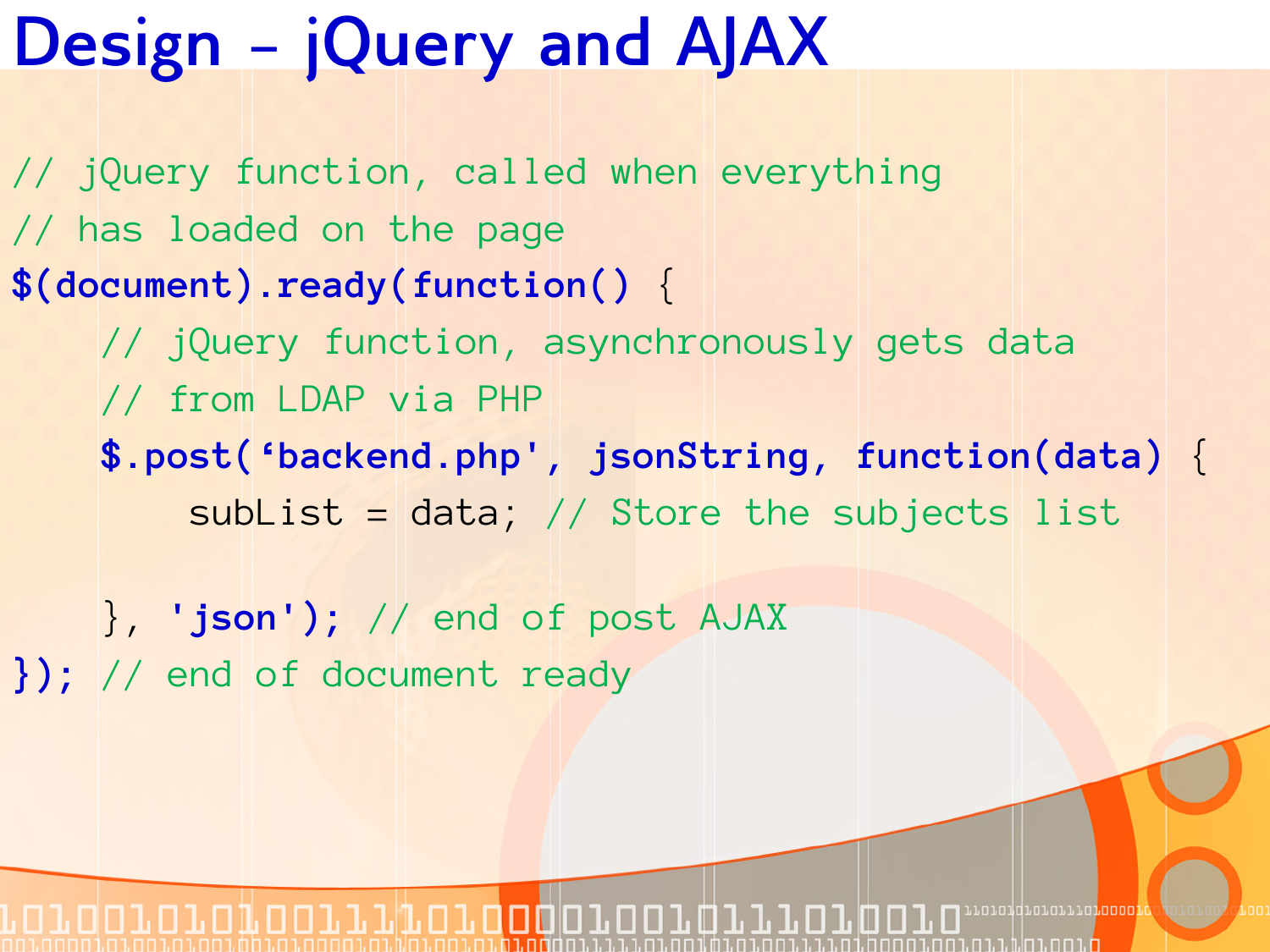

# Design – jQuery and AJAX
// jQuery function, called when everything
// has loaded on the page
$(document).ready(function() {
    // jQuery function, asynchronously gets data
    // from LDAP via PHP
    $.post(‘backend.php', jsonString, function(data) {
        subList = data; // Store the subjects list
    }, 'json'); // end of post AJAX
}); // end of document ready